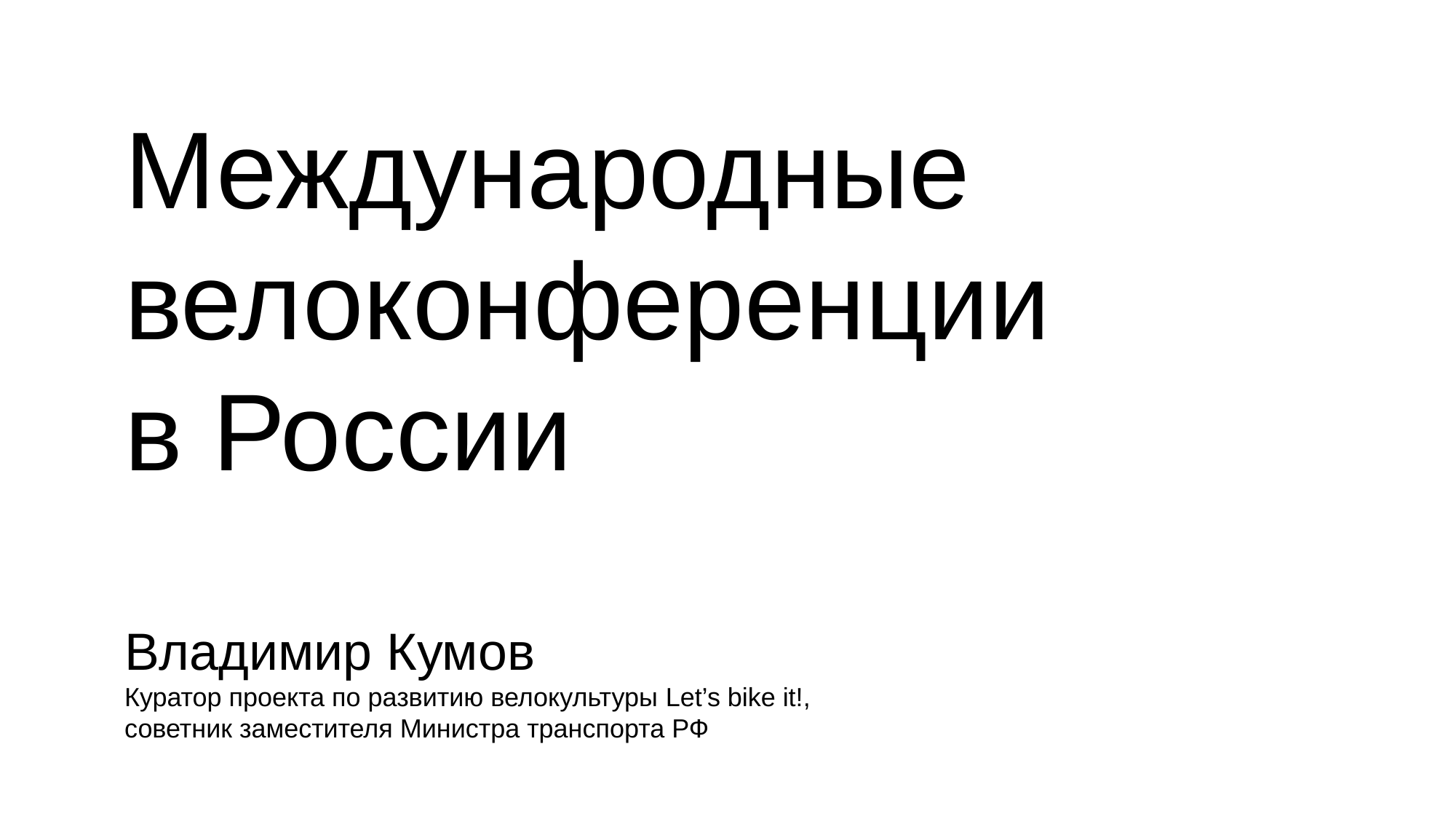

Международные велоконференции
в России

Владимир Кумов
Куратор проекта по развитию велокультуры Let’s bike it!,
советник заместителя Министра транспорта РФ